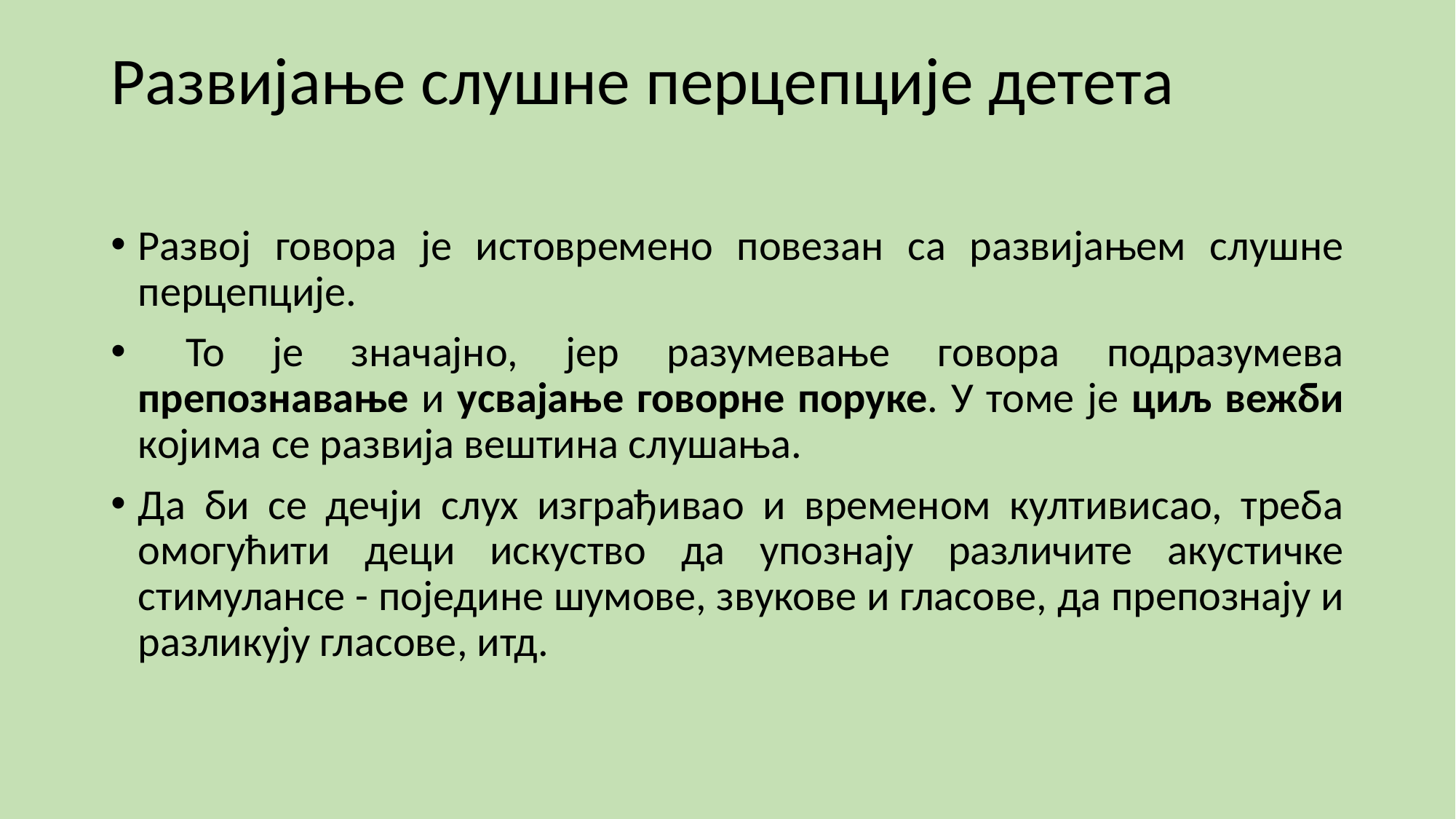

# Развијање слушне перцепције детета
Развој говора је истовремено повезан са развијањем слушне перцепције.
 То је значајно, јер разумевање говора подразумева препознавање и усвајање говорне поруке. У томе је циљ вежби којима се развија вештина слушања.
Да би се дечји слух изграђивао и временом култивисао, треба омогућити деци искуство да упознају различите акустичке стимулансе - поједине шумове, звукове и гласове, да препознају и разликују гласове, итд.